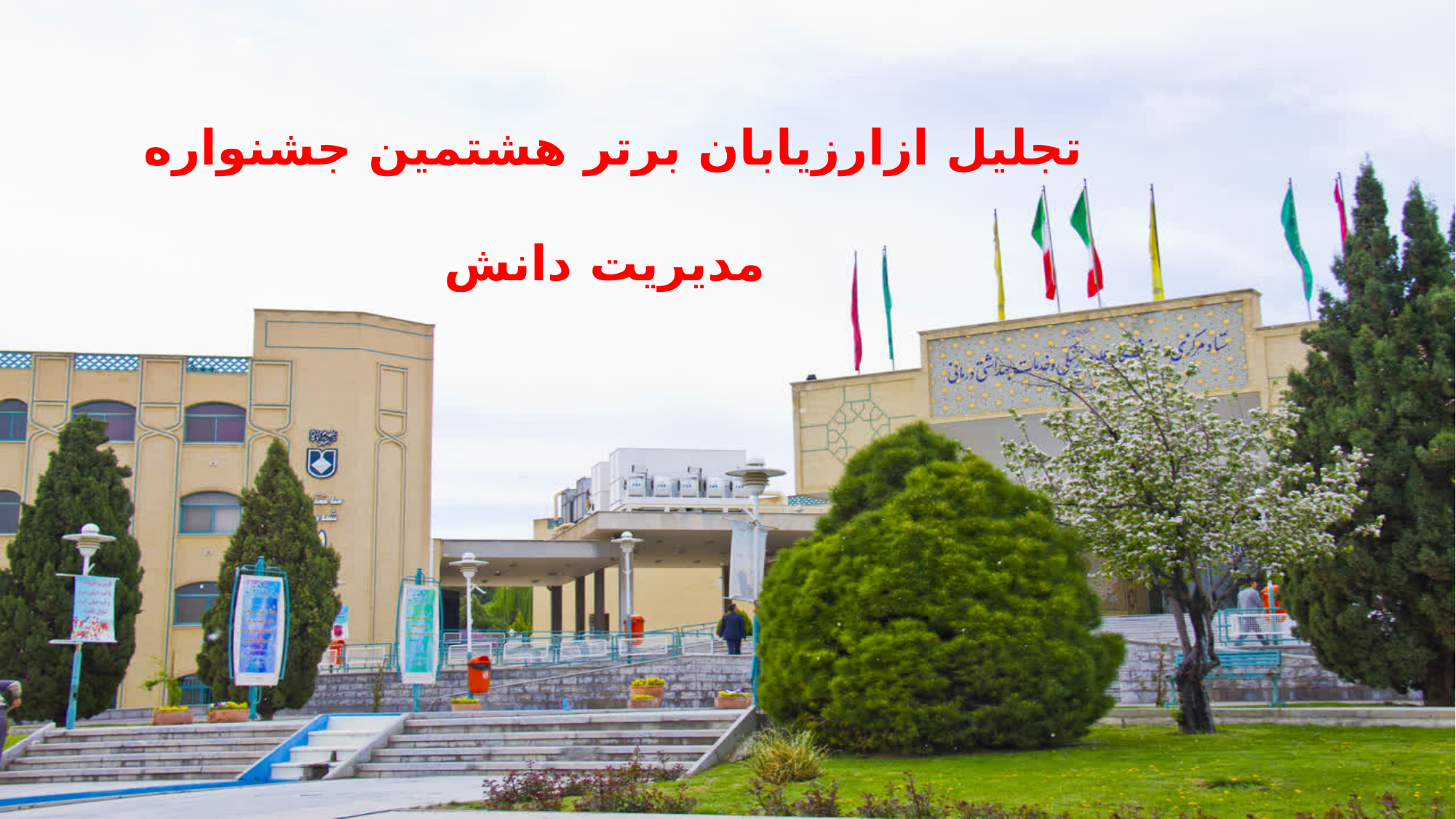

تجلیل ازارزیابان برتر هشتمین جشنواره مدیریت دانش